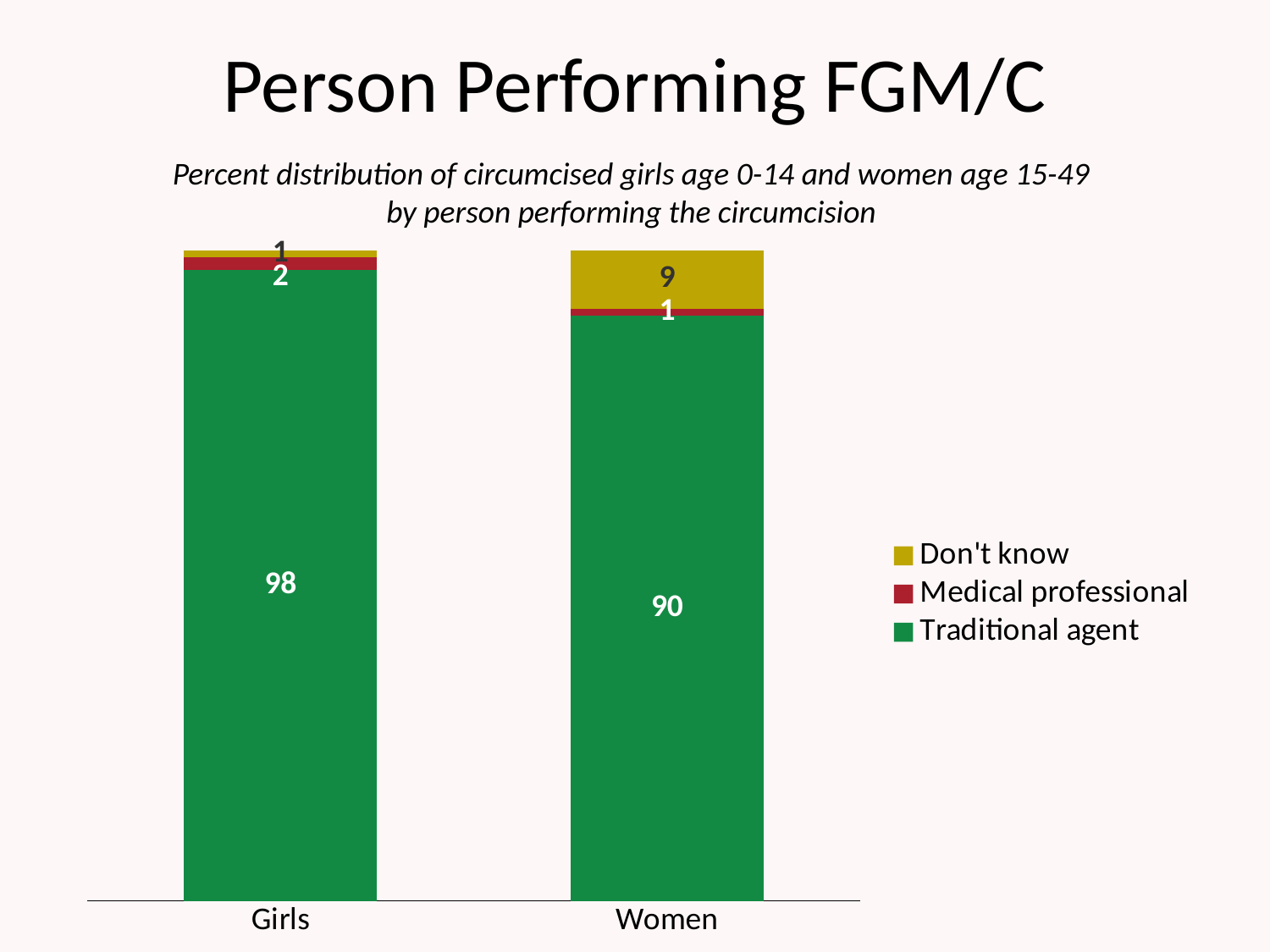

# Person Performing FGM/C
Percent distribution of circumcised girls age 0-14 and women age 15-49
by person performing the circumcision

### Chart

| Category | Traditional agent | Medical professional | Don't know |
|---|---|---|---|
| Girls | 98.0 | 2.0 | 1.0 |
| Women | 90.0 | 1.0 | 9.0 |